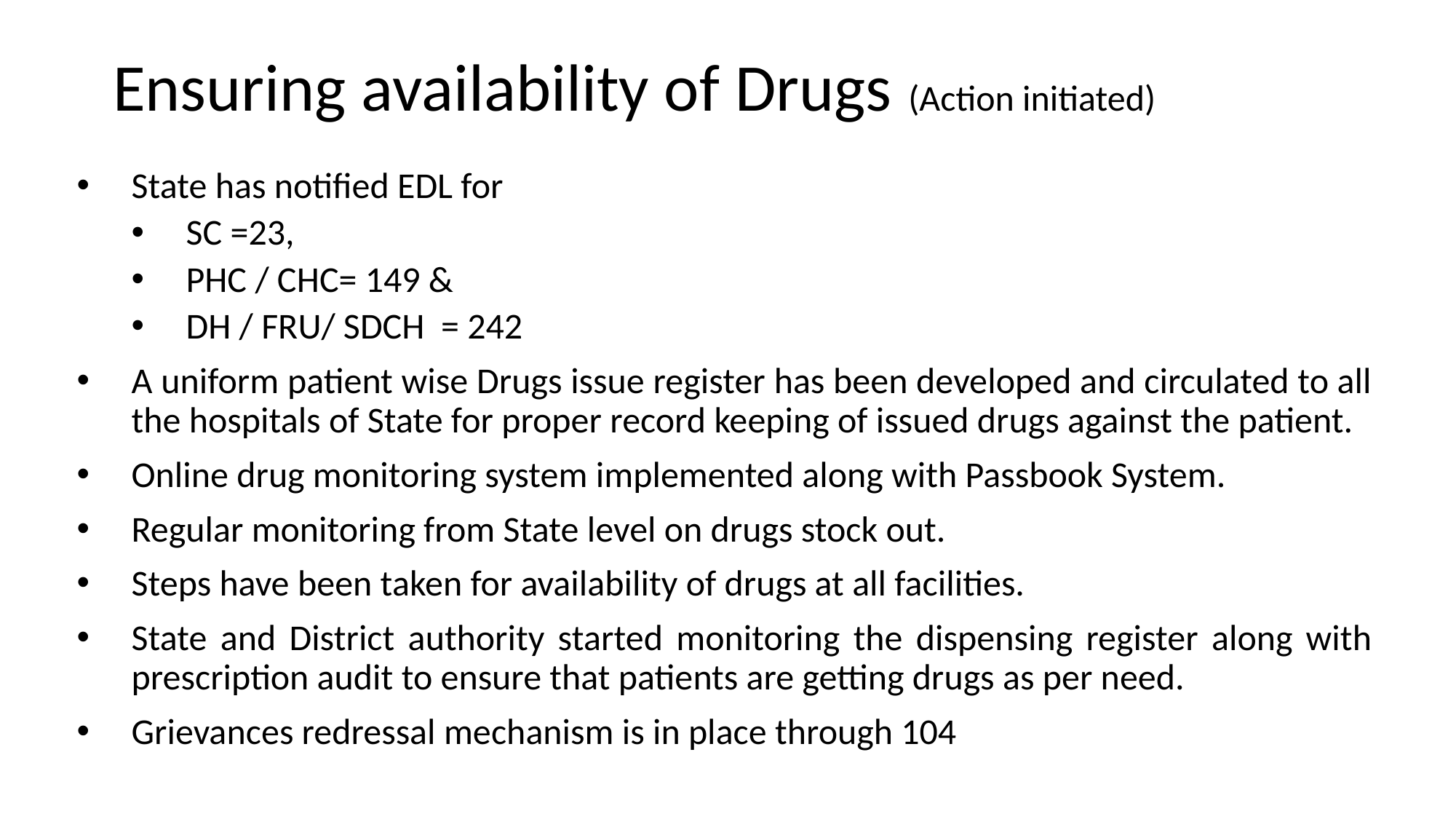

# Ensuring availability of Drugs (Action initiated)
State has notified EDL for
SC =23,
PHC / CHC= 149 &
DH / FRU/ SDCH  = 242
A uniform patient wise Drugs issue register has been developed and circulated to all the hospitals of State for proper record keeping of issued drugs against the patient.
Online drug monitoring system implemented along with Passbook System.
Regular monitoring from State level on drugs stock out.
Steps have been taken for availability of drugs at all facilities.
State and District authority started monitoring the dispensing register along with prescription audit to ensure that patients are getting drugs as per need.
Grievances redressal mechanism is in place through 104